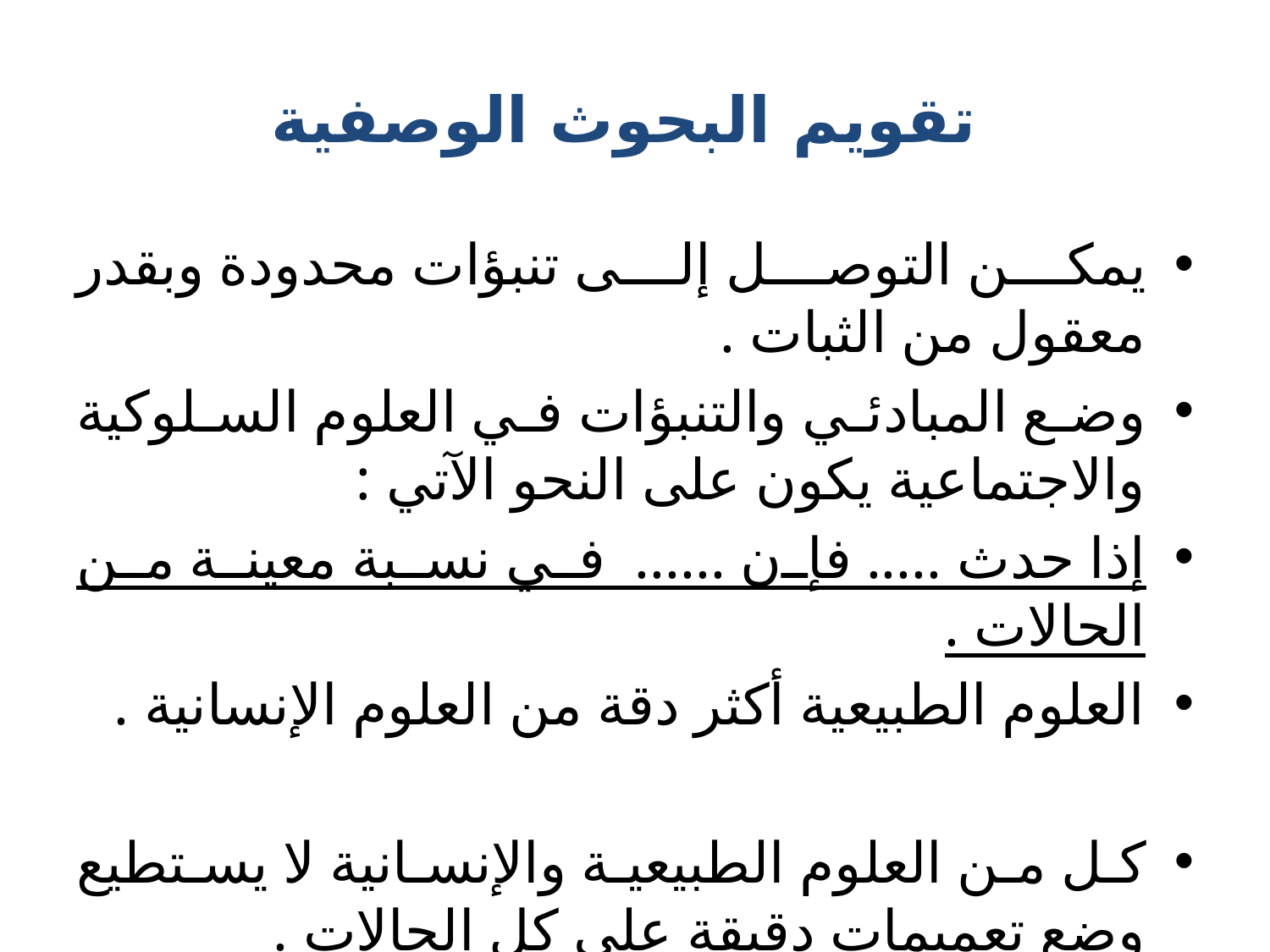

# تقويم البحوث الوصفية
يمكن التوصل إلى تنبؤات محدودة وبقدر معقول من الثبات .
وضع المبادئي والتنبؤات في العلوم السلوكية والاجتماعية يكون على النحو الآتي :
إذا حدث ..... فإن ......  في نسبة معينة من الحالات .
العلوم الطبيعية أكثر دقة من العلوم الإنسانية .

كل من العلوم الطبيعية والإنسانية لا يستطيع وضع تعميمات دقيقة على كل الحالات .